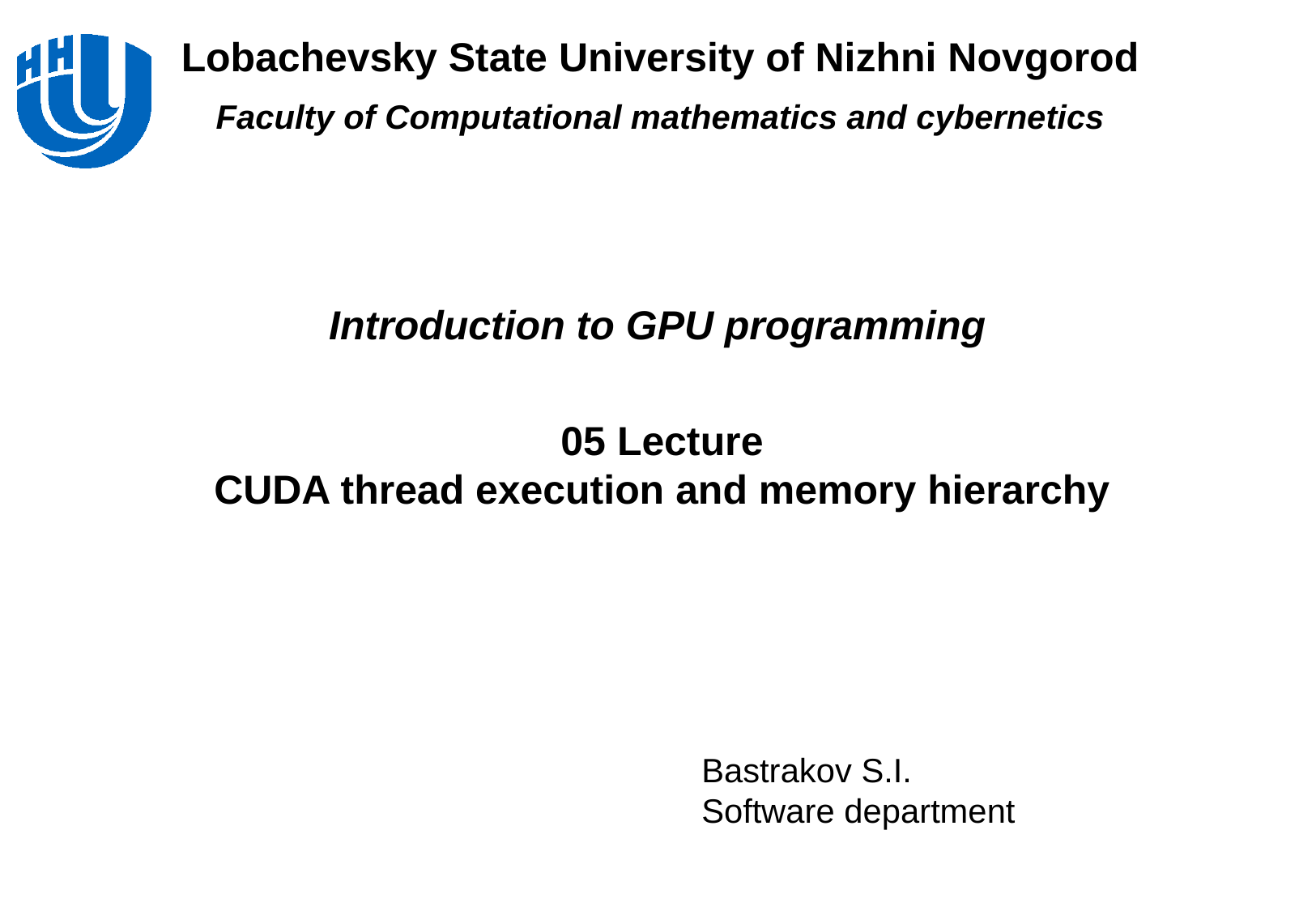

Introduction to GPU programming
# 05 Lecture CUDA thread execution and memory hierarchy
Bastrakov S.I.
Software department